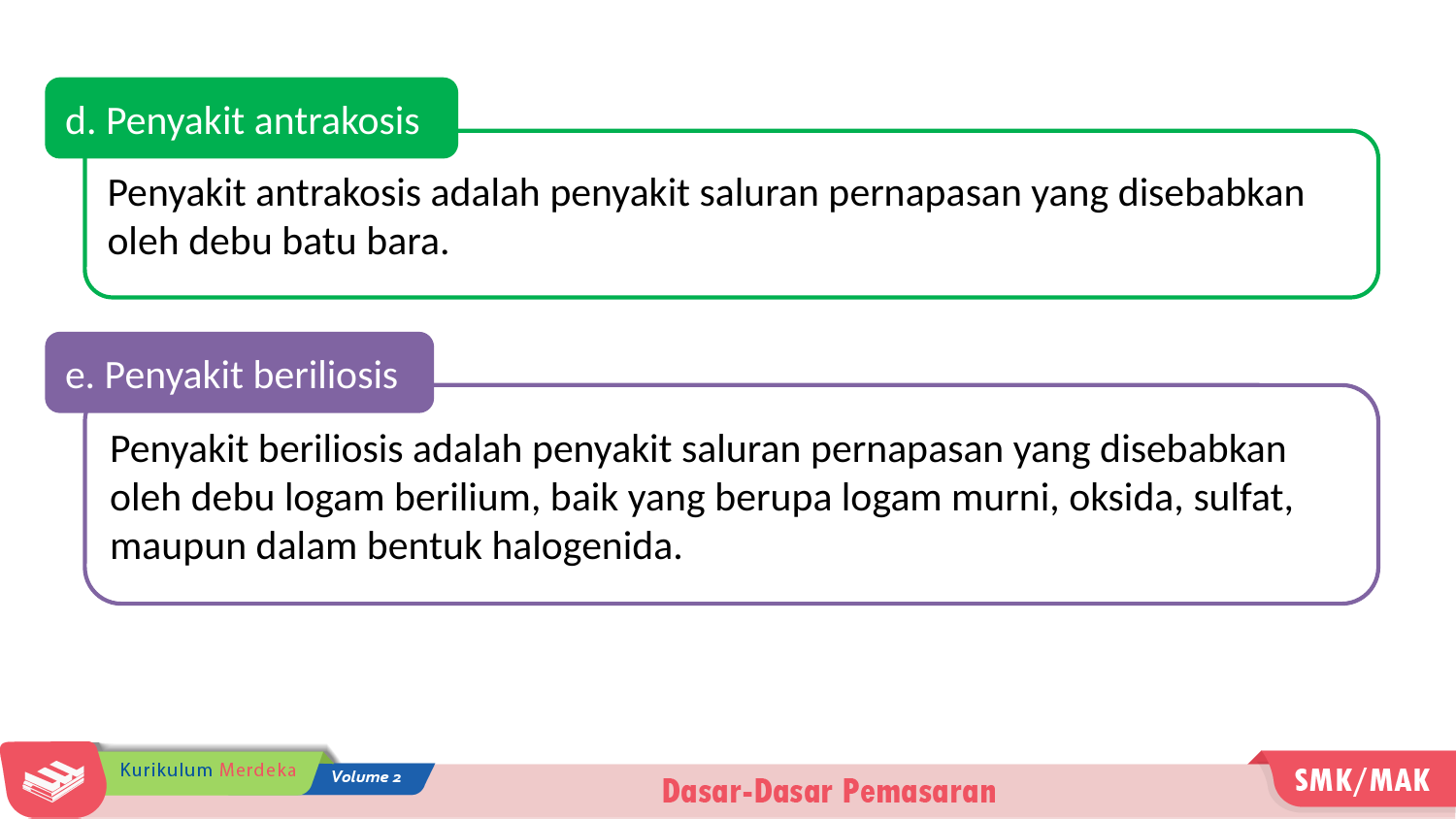

d. Penyakit antrakosis
Penyakit antrakosis adalah penyakit saluran pernapasan yang disebabkan oleh debu batu bara.
e. Penyakit beriliosis
Penyakit beriliosis adalah penyakit saluran pernapasan yang disebabkan oleh debu logam berilium, baik yang berupa logam murni, oksida, sulfat, maupun dalam bentuk halogenida.